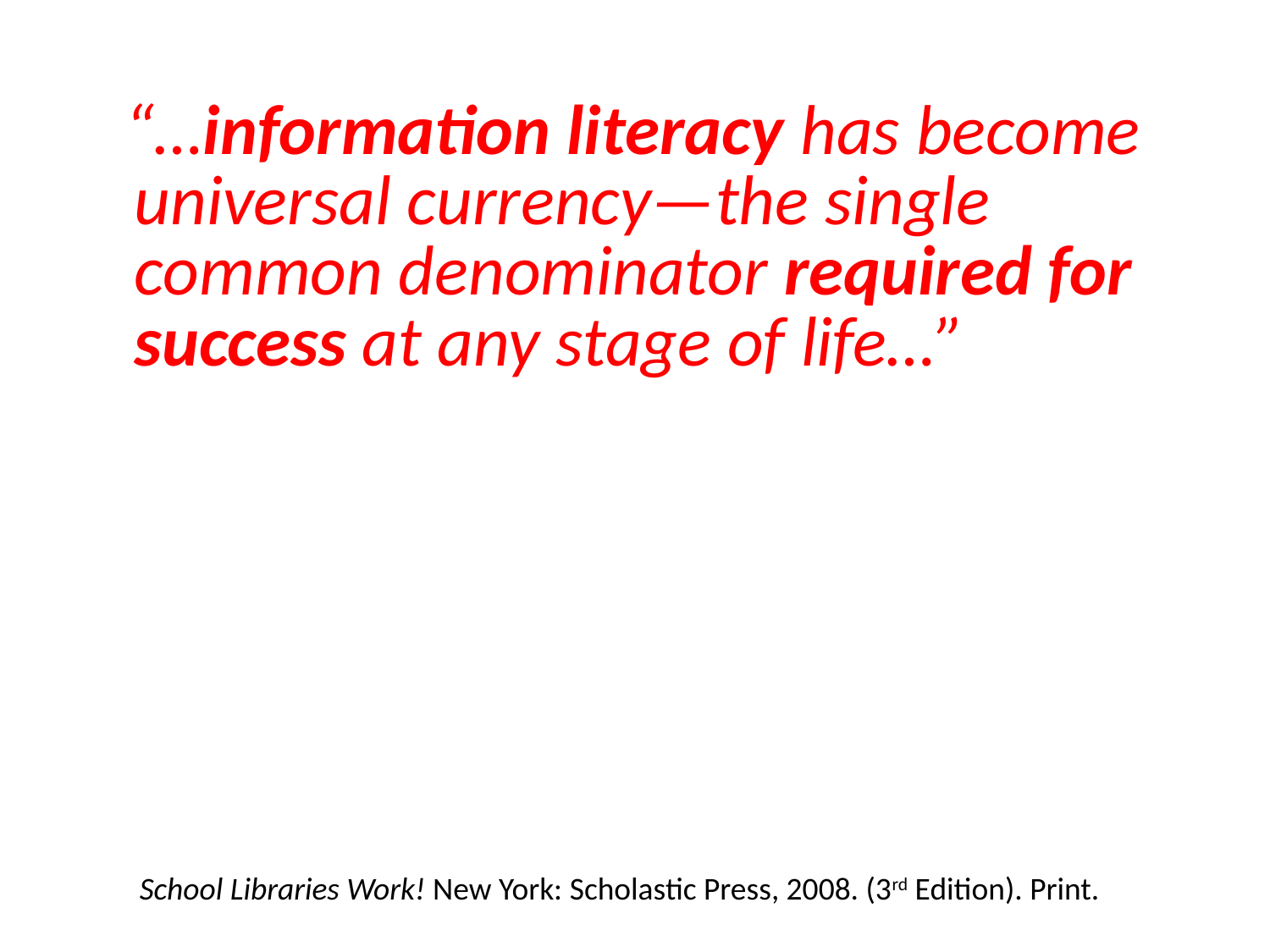

“…information literacy has become universal currency—the single common denominator required for success at any stage of life…”

School Libraries Work! New York: Scholastic Press, 2008. (3rd Edition). Print.